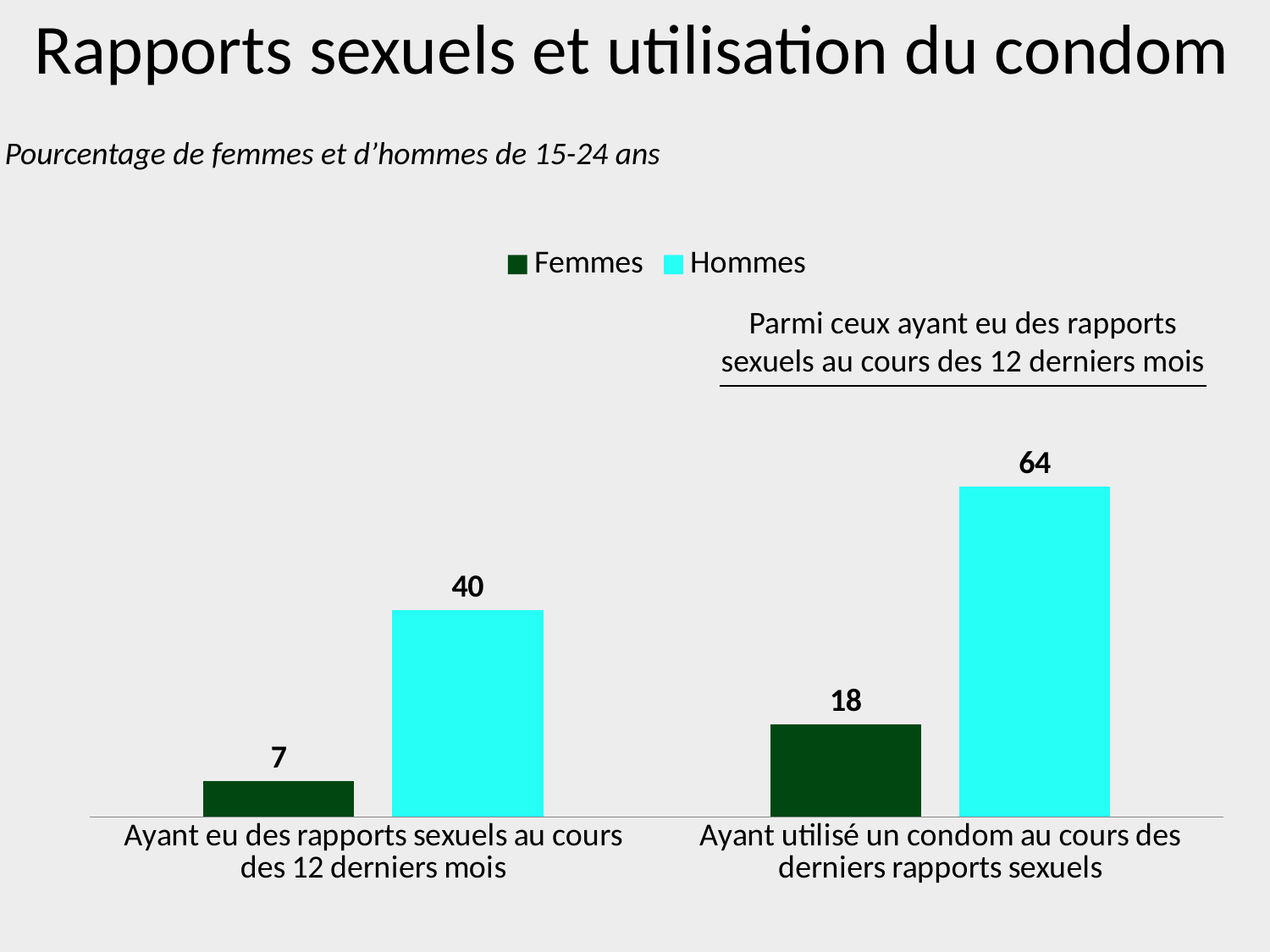

Rapports sexuels et utilisation du condom
Pourcentage de femmes et d’hommes de 15-24 ans

### Chart

| Category | Femmes | Hommes |
|---|---|---|
| Ayant eu des rapports sexuels au cours des 12 derniers mois | 7.0 | 40.0 |
| Ayant utilisé un condom au cours des derniers rapports sexuels | 18.0 | 64.0 |
Parmi ceux ayant eu des rapports sexuels au cours des 12 derniers mois